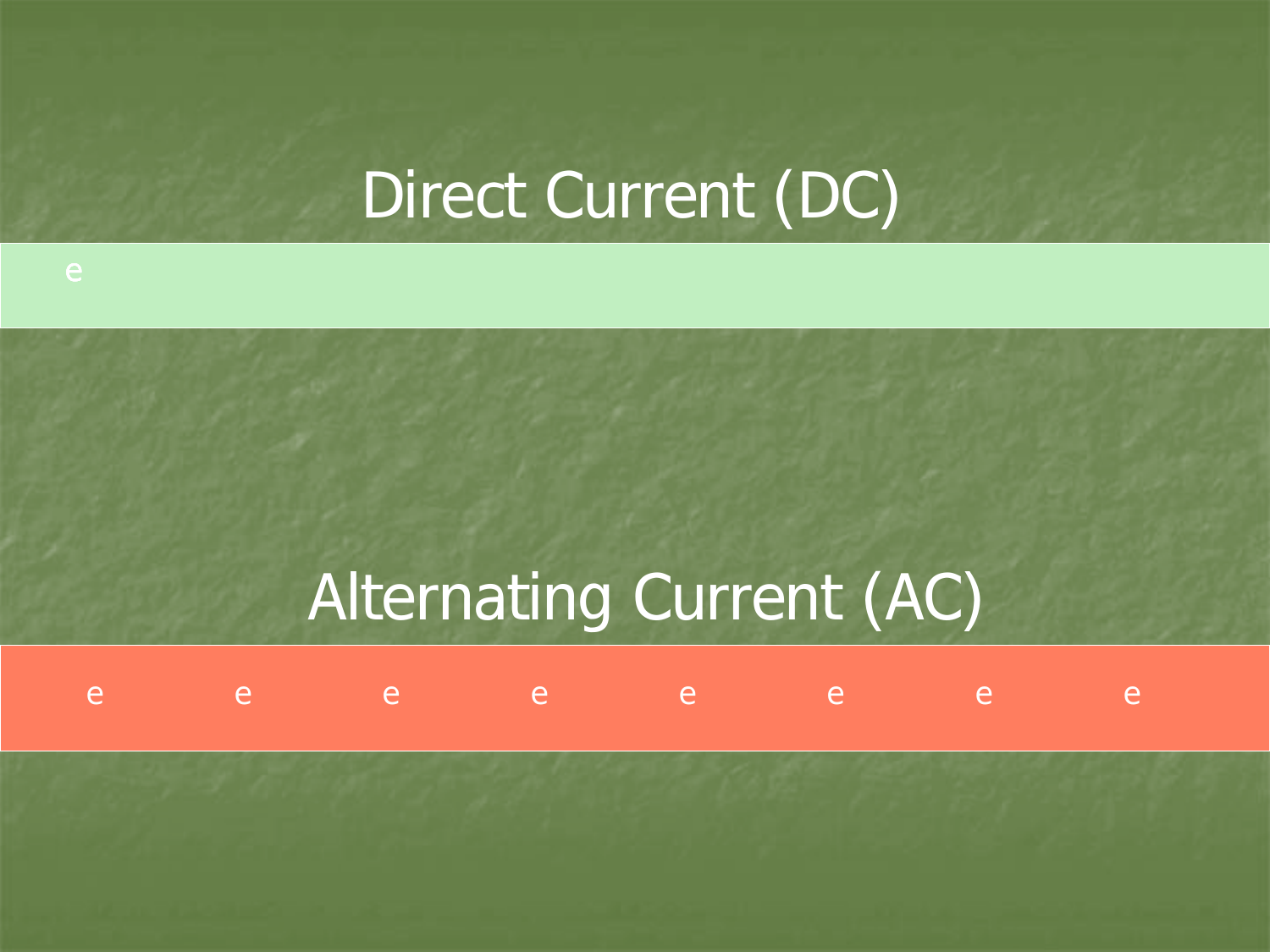

Direct Current (DC)

e
e
e
e
Alternating Current (AC)

e
e
e
e
e
e
e
e